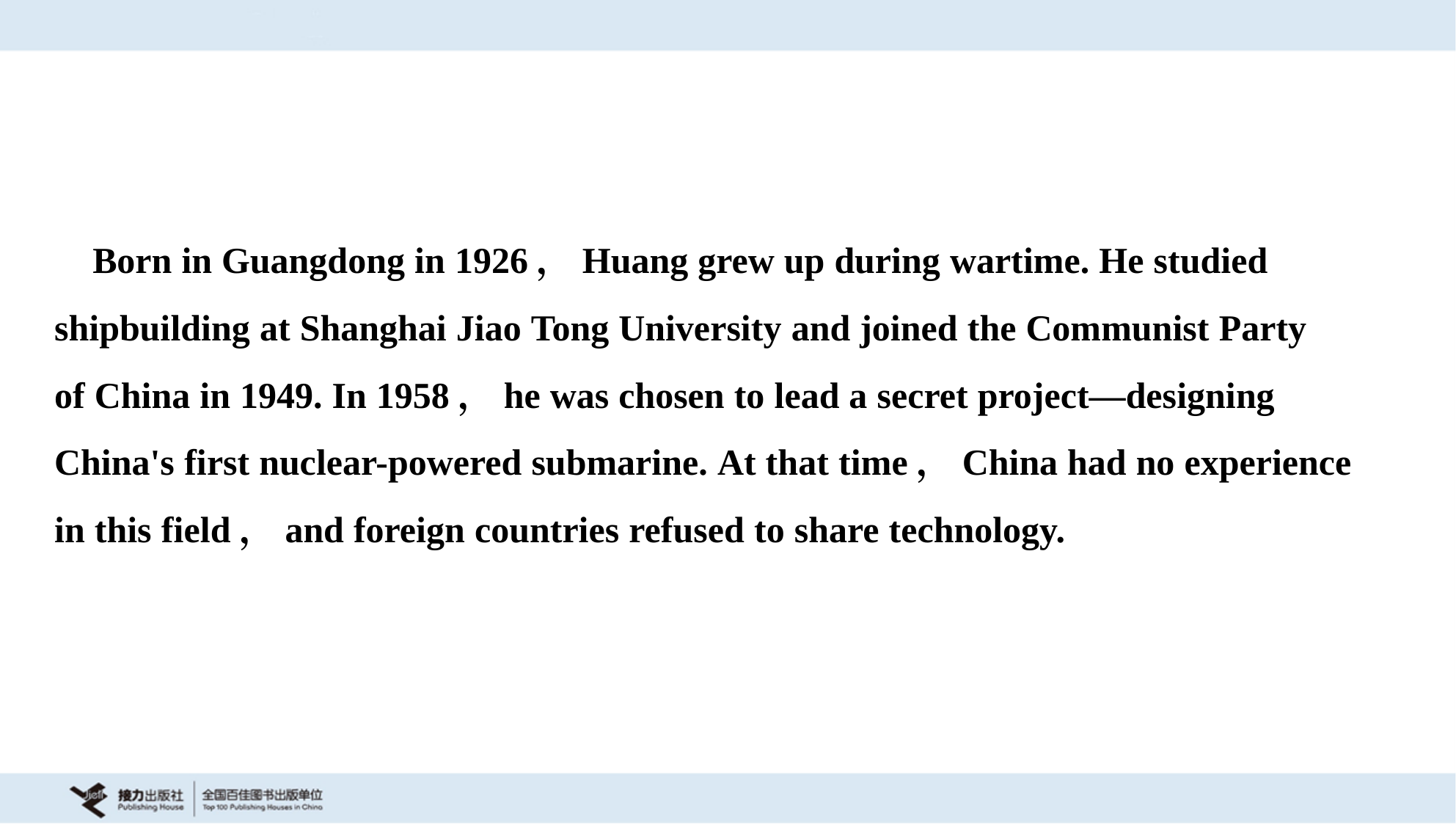

Born in Guangdong in 1926，Huang grew up during wartime. He studied
shipbuilding at Shanghai Jiao Tong University and joined the Communist Party
of China in 1949. In 1958，he was chosen to lead a secret project—designing
China's first nuclear-powered submarine. At that time，China had no experience
in this field，and foreign countries refused to share technology.